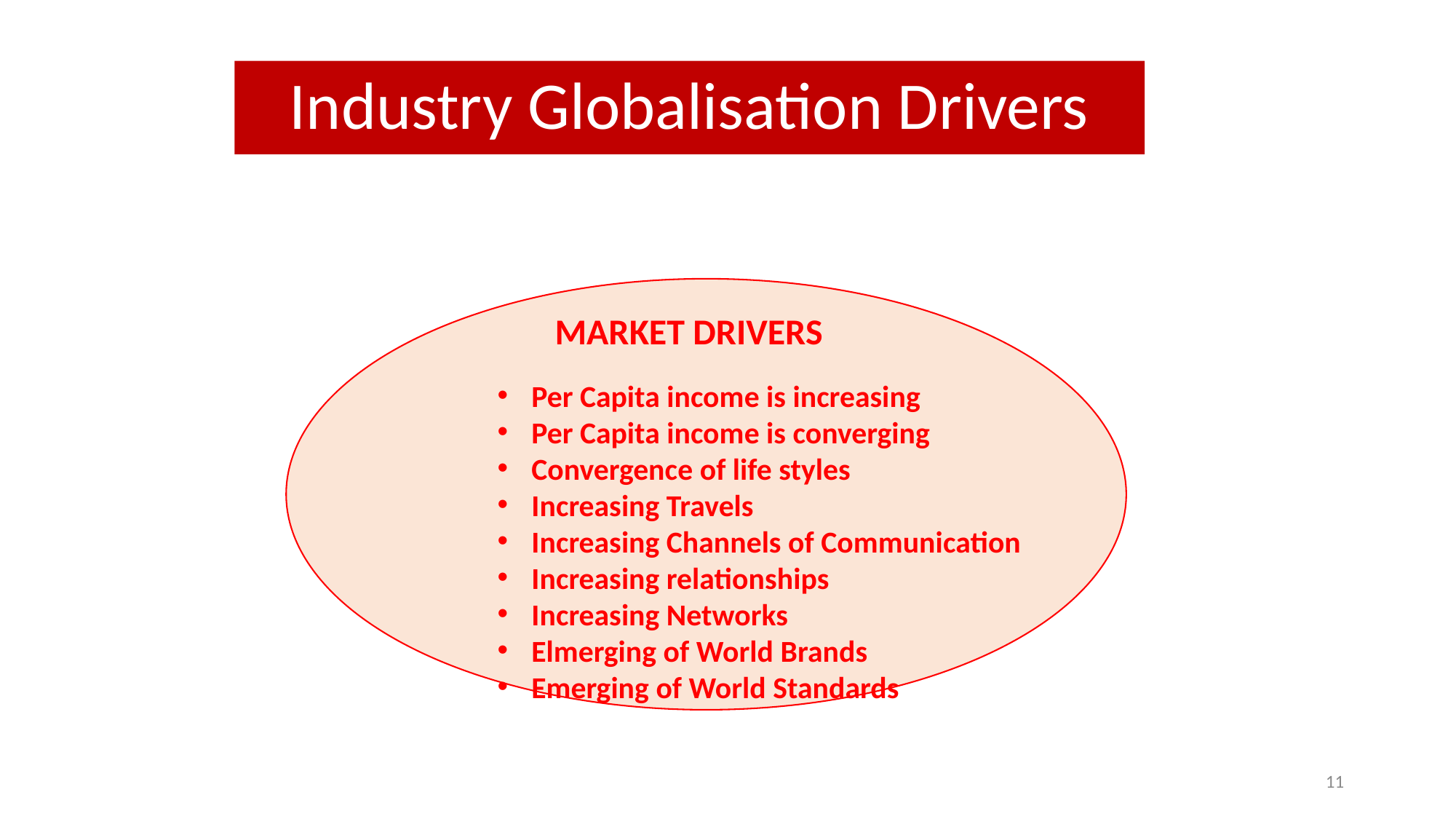

# Industry Globalisation Drivers

MARKET DRIVERS
Per Capita income is increasing
Per Capita income is converging
Convergence of life styles
Increasing Travels
Increasing Channels of Communication
Increasing relationships
Increasing Networks
Elmerging of World Brands
Emerging of World Standards

11